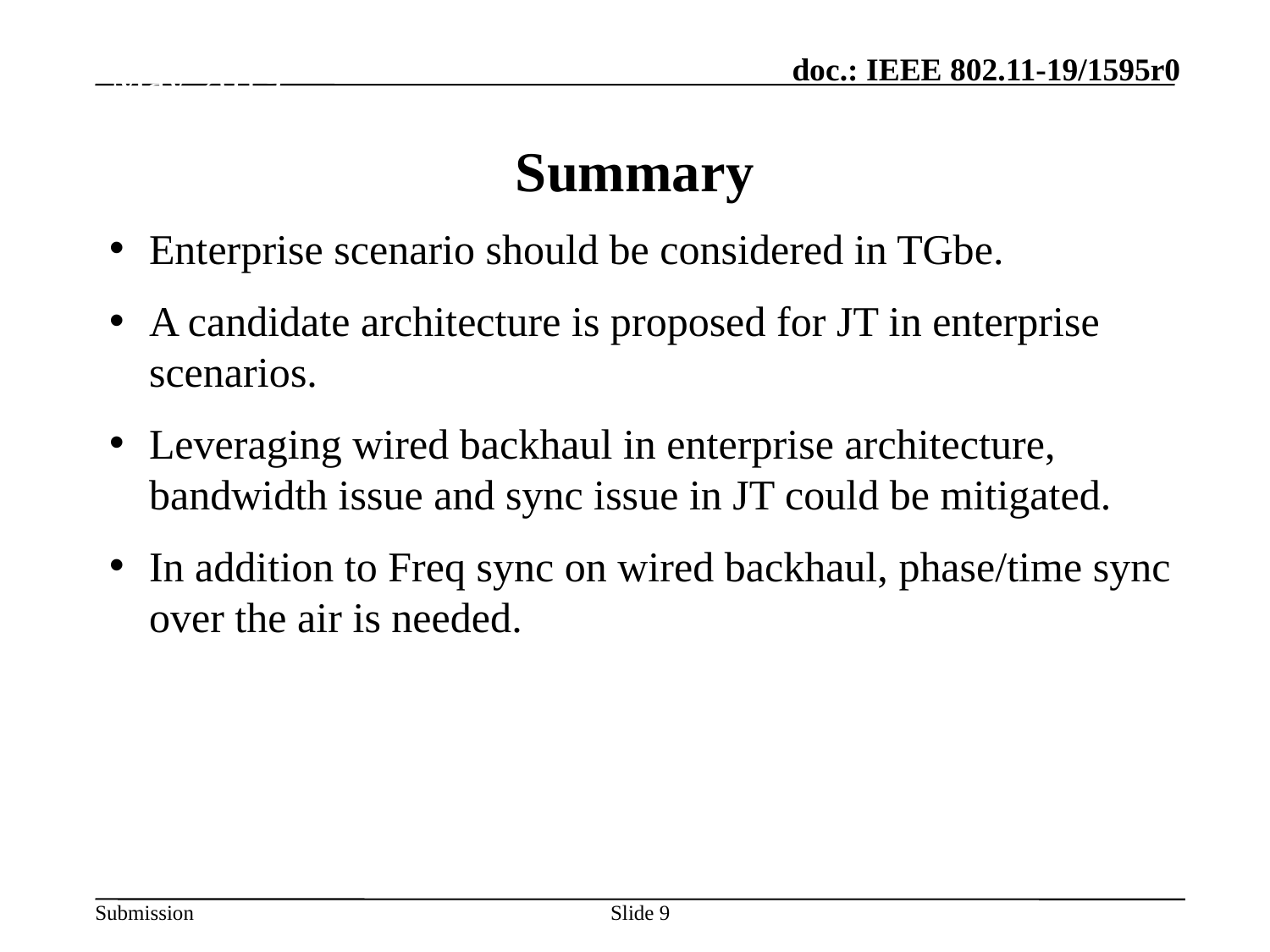

May 2019
# Summary
Enterprise scenario should be considered in TGbe.
A candidate architecture is proposed for JT in enterprise scenarios.
Leveraging wired backhaul in enterprise architecture, bandwidth issue and sync issue in JT could be mitigated.
In addition to Freq sync on wired backhaul, phase/time sync over the air is needed.
Slide 9